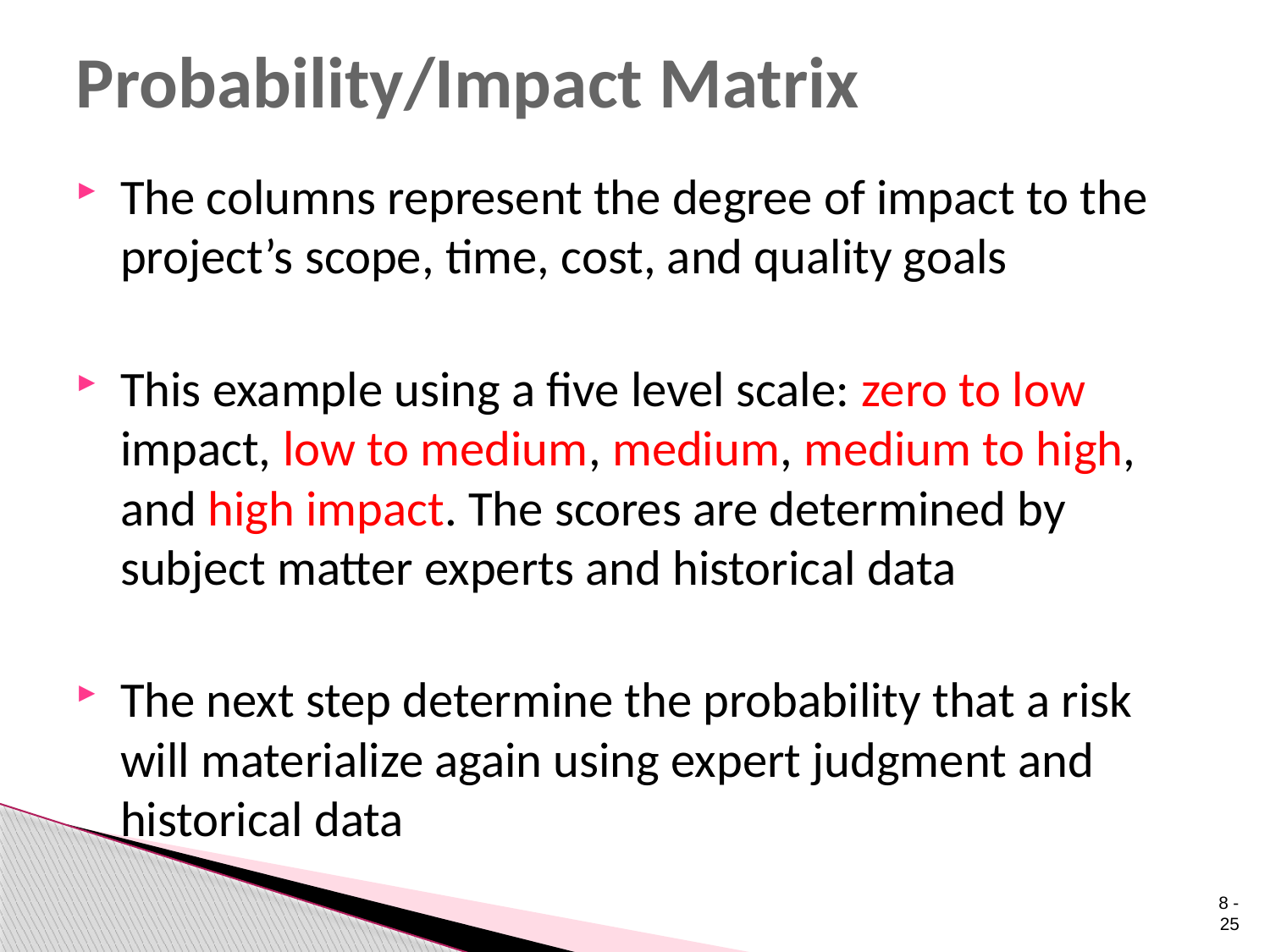

# Probability/Impact Matrix
The columns represent the degree of impact to the project’s scope, time, cost, and quality goals

This example using a five level scale: zero to low impact, low to medium, medium, medium to high, and high impact. The scores are determined by subject matter experts and historical data

The next step determine the probability that a risk will materialize again using expert judgment and historical data
 8 - 25